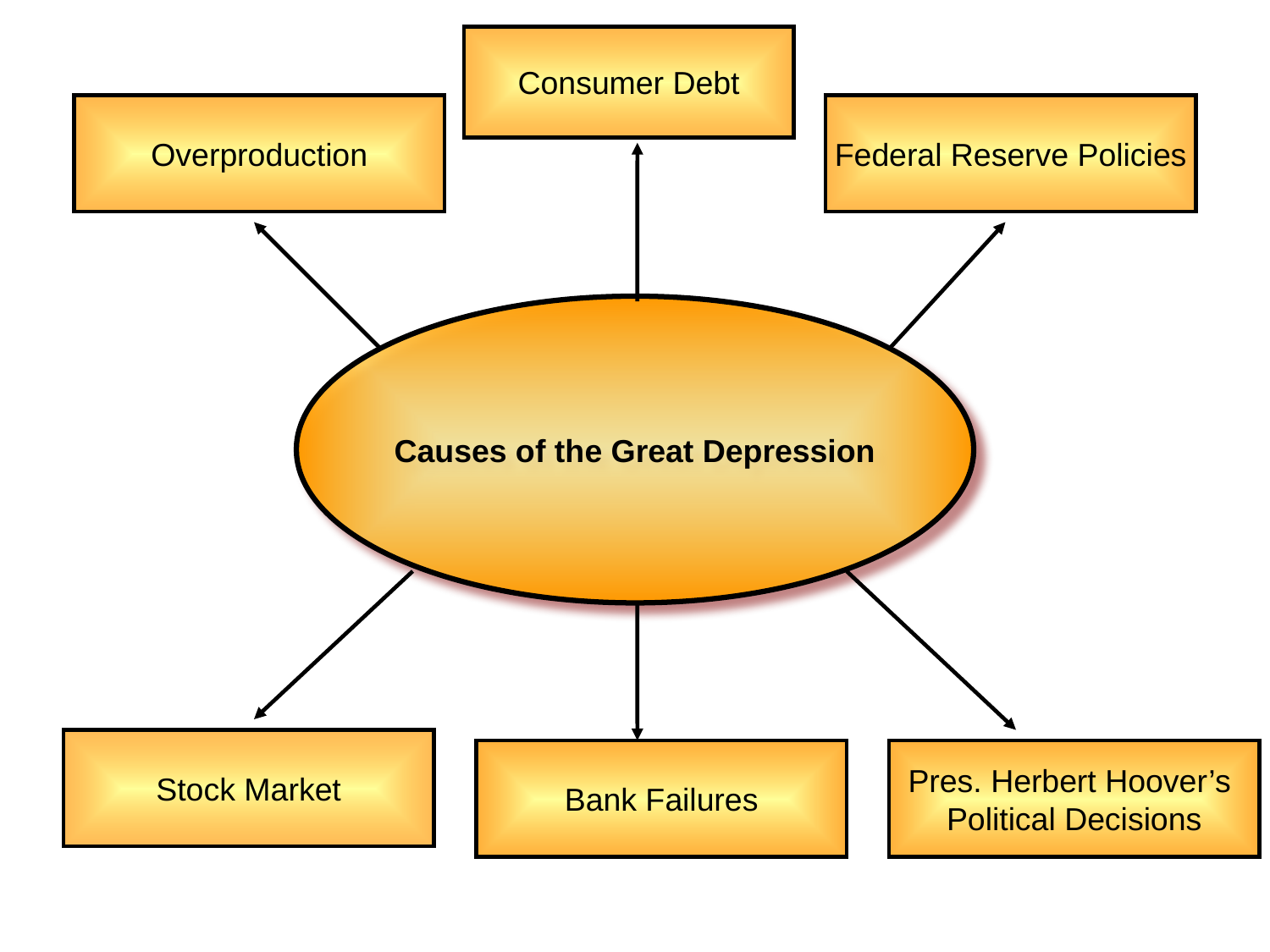

Consumer Debt
Overproduction
Federal Reserve Policies
#

Causes of the Great Depression

Stock Market
Bank Failures
Pres. Herbert Hoover’s
Political Decisions